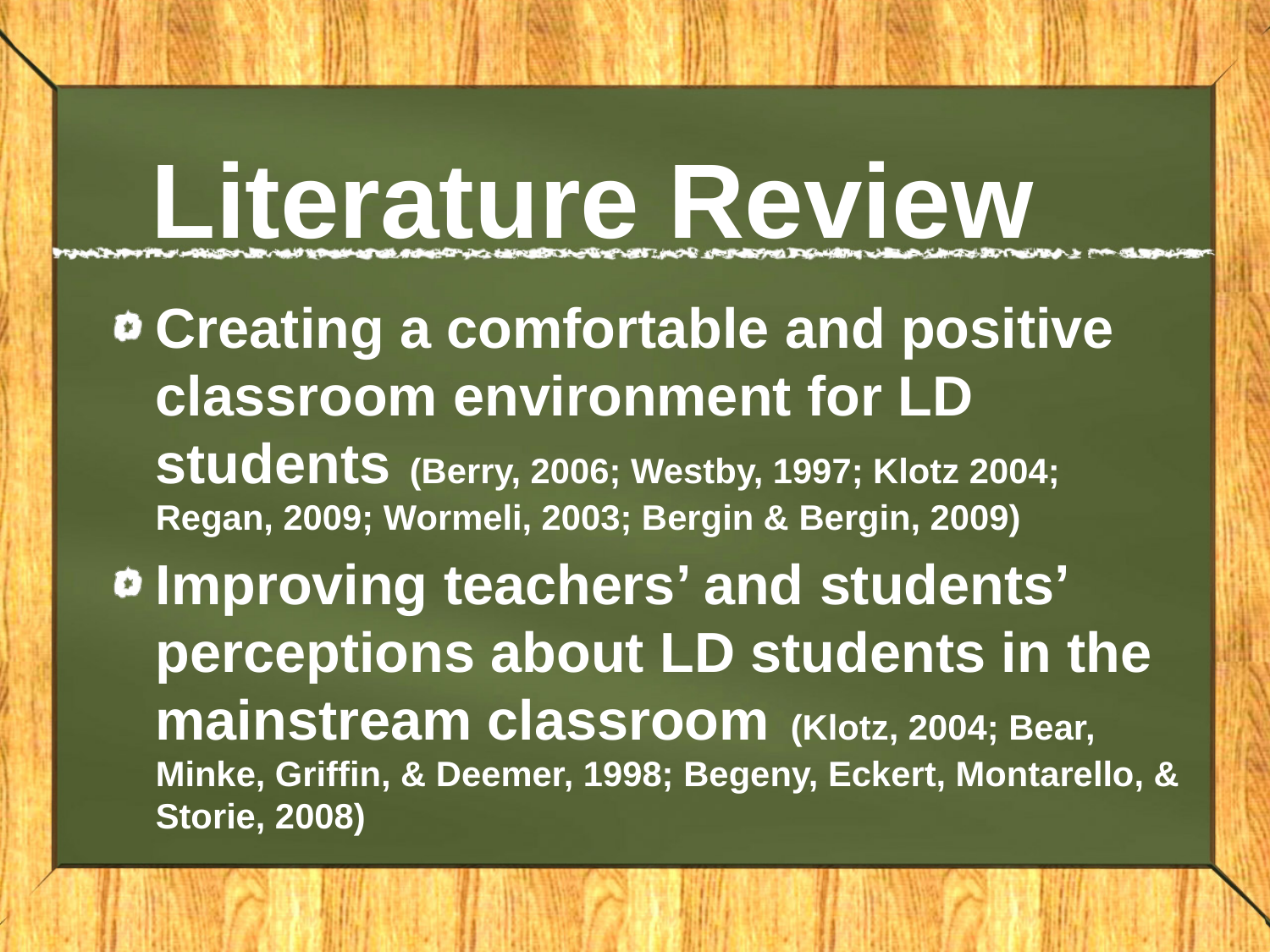

# Literature Review
Creating a comfortable and positive classroom environment for LD students	(Berry, 2006; Westby, 1997; Klotz 2004; Regan, 2009; Wormeli, 2003; Bergin & Bergin, 2009)
Improving teachers’ and students’ perceptions about LD students in the mainstream classroom	(Klotz, 2004; Bear, Minke, Griffin, & Deemer, 1998; Begeny, Eckert, Montarello, & Storie, 2008)